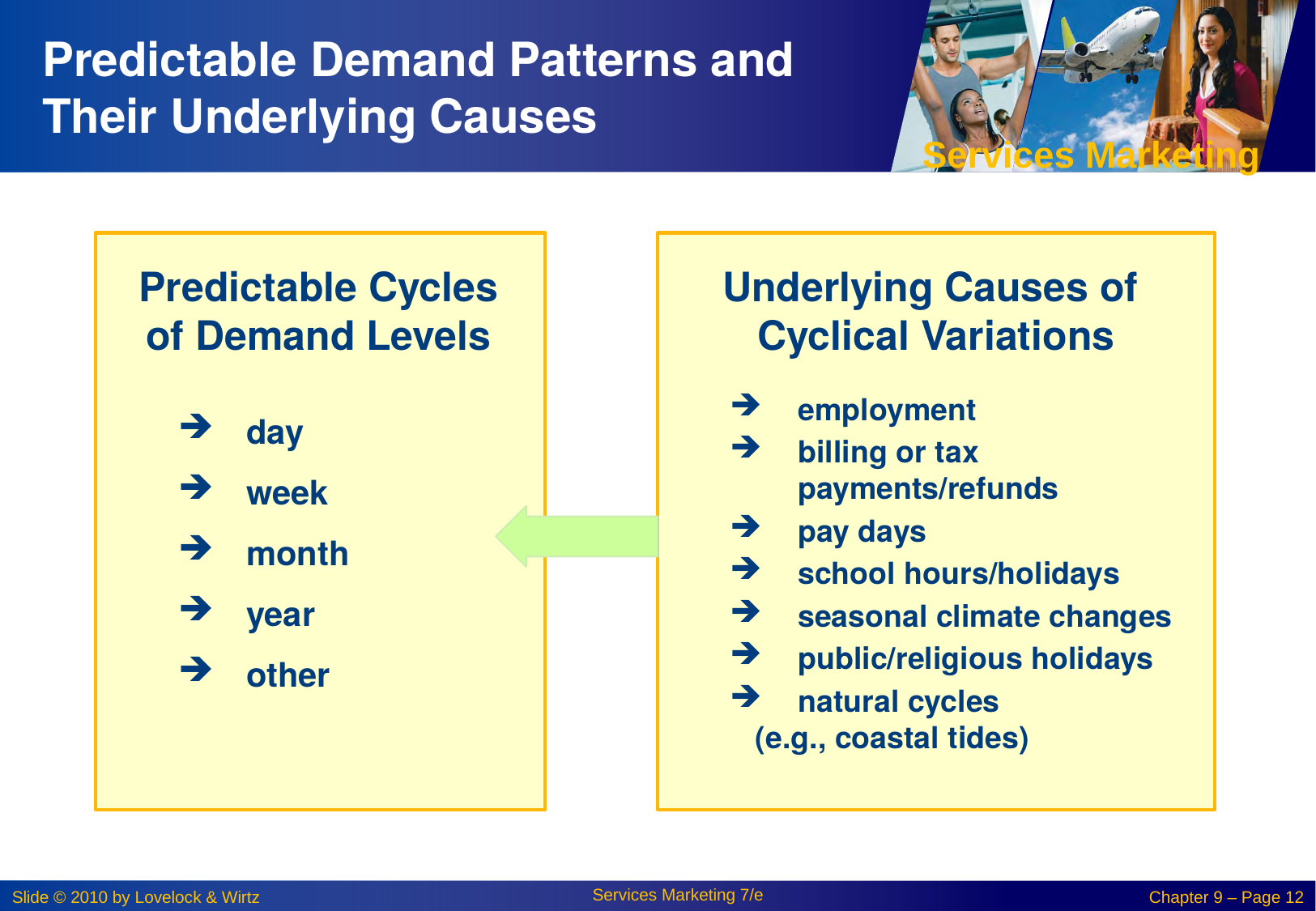

# Predictable Demand Patterns and Their Underlying Causes

Underlying Causes of
Cyclical Variations
Predictable Cycles of Demand Levels
employment
billing or tax payments/refunds
pay days
school hours/holidays
seasonal climate changes
public/religious holidays
natural cycles
   (e.g., coastal tides)
day
week
month
year
other